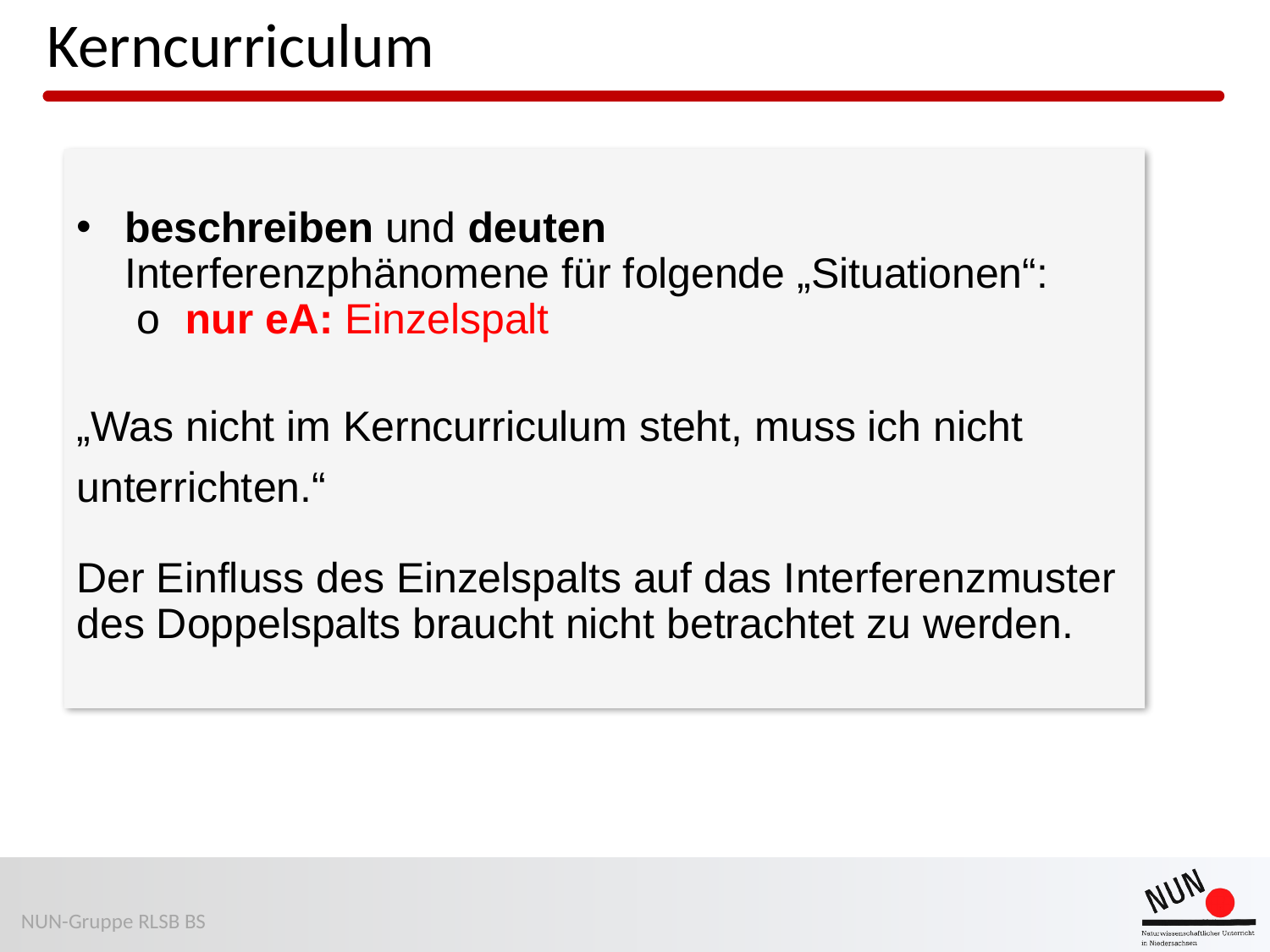

# Kerncurriculum

beschreiben und deuten
Interferenzphänomene für folgende „Situationen“:
 o nur eA: Einzelspalt

„Was nicht im Kerncurriculum steht, muss ich nicht unterrichten.“

Der Einfluss des Einzelspalts auf das Interferenzmuster des Doppelspalts braucht nicht betrachtet zu werden.